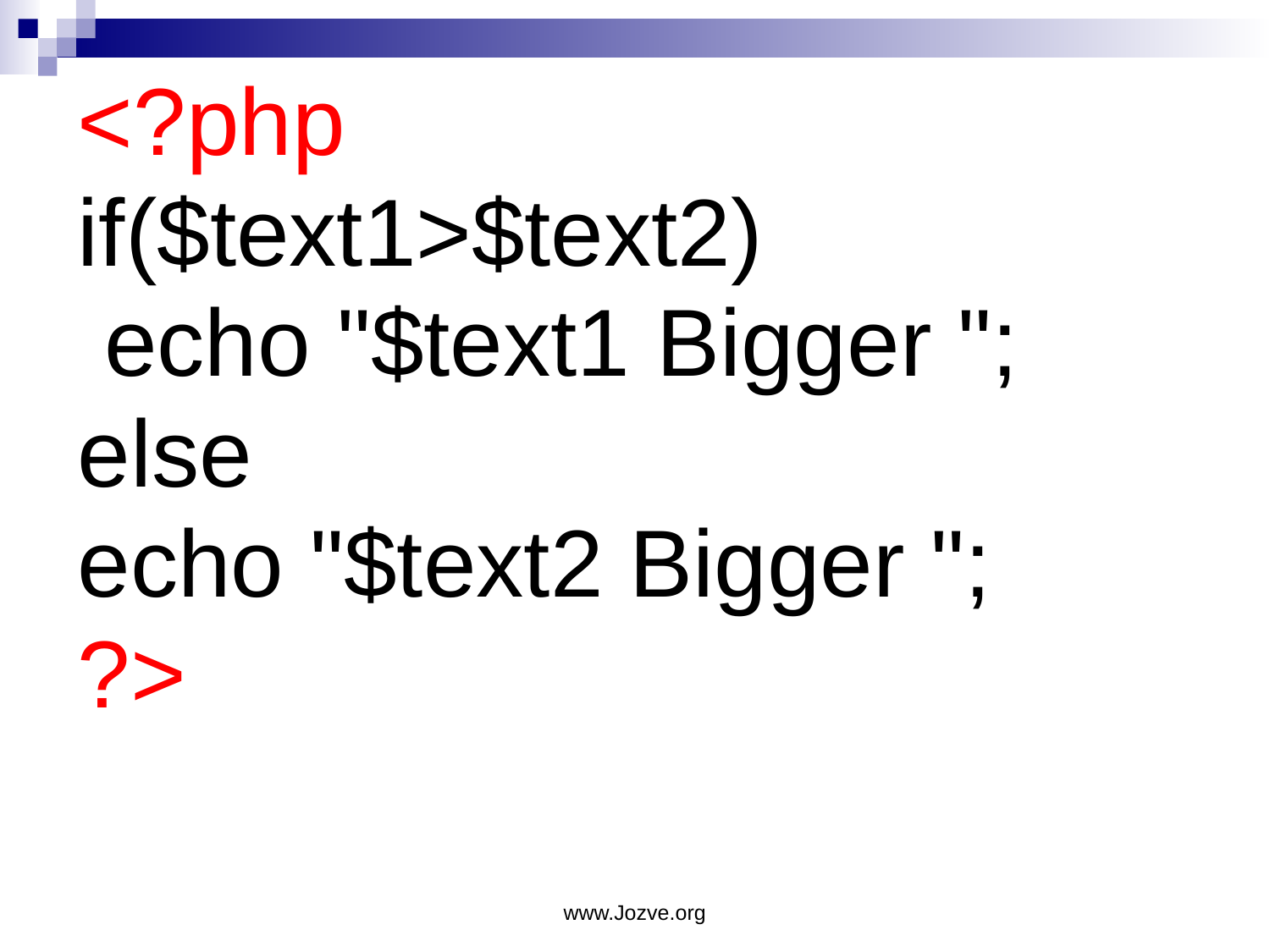

<?php
if($text1>$text2)
 echo "$text1 Bigger ";
else
echo "$text2 Bigger ";
?>

www.Jozve.org